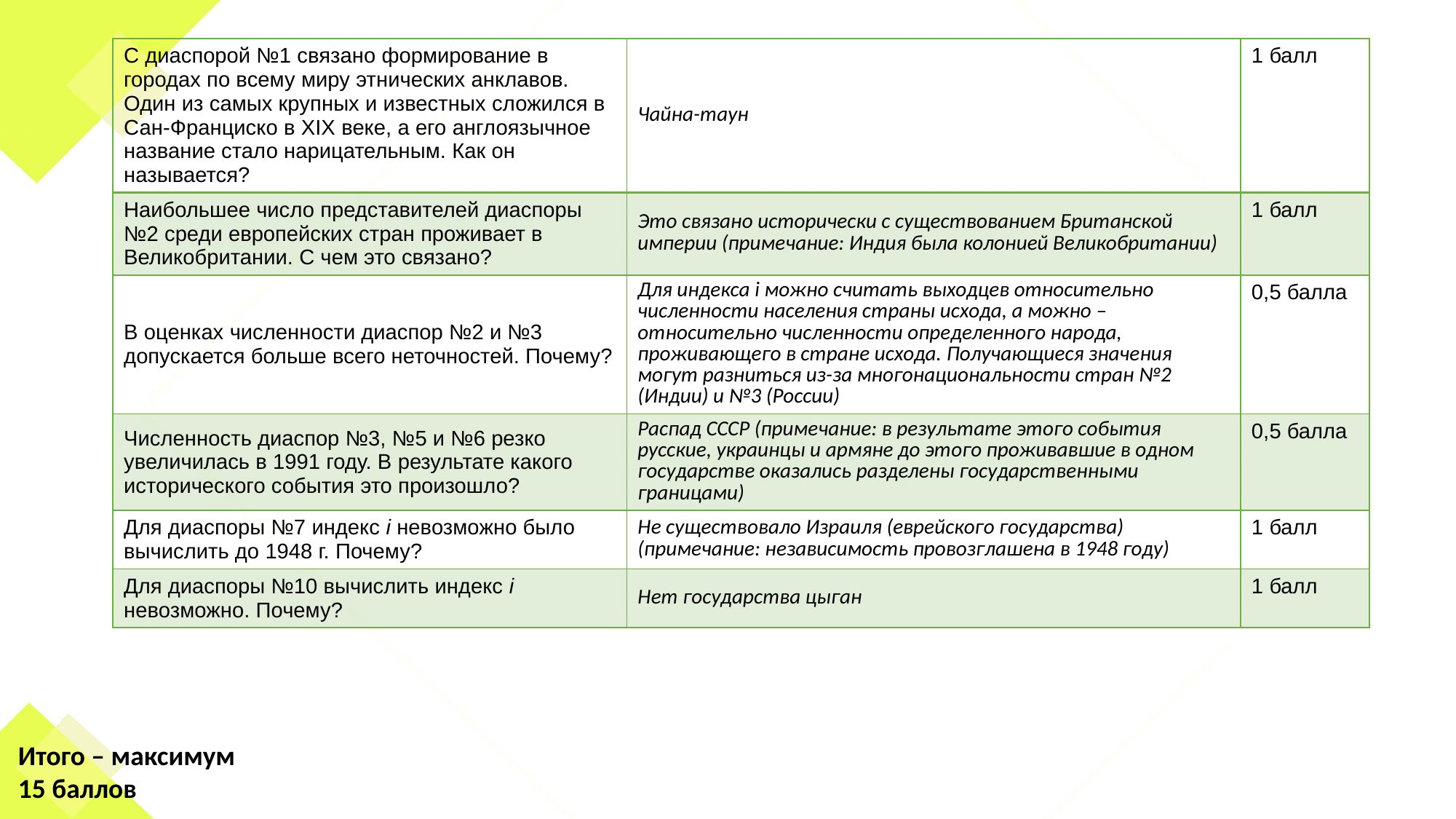

| С диаспорой №1 связано формирование в городах по всему миру этнических анклавов. Один из самых крупных и известных сложился в Сан-Франциско в XIX веке, а его англоязычное название стало нарицательным. Как он называется? | Чайна-таун | 1 балл |
| --- | --- | --- |
| Наибольшее число представителей диаспоры №2 среди европейских стран проживает в Великобритании. С чем это связано? | Это связано исторически с существованием Британской империи (примечание: Индия была колонией Великобритании) | 1 балл |
| В оценках численности диаспор №2 и №3 допускается больше всего неточностей. Почему? | Для индекса i можно считать выходцев относительно численности населения страны исхода, а можно – относительно численности определенного народа, проживающего в стране исхода. Получающиеся значения могут разниться из-за многонациональности стран №2 (Индии) и №3 (России) | 0,5 балла |
| Численность диаспор №3, №5 и №6 резко увеличилась в 1991 году. В результате какого исторического события это произошло? | Распад СССР (примечание: в результате этого события русские, украинцы и армяне до этого проживавшие в одном государстве оказались разделены государственными границами) | 0,5 балла |
| Для диаспоры №7 индекс i невозможно было вычислить до 1948 г. Почему? | Не существовало Израиля (еврейского государства) (примечание: независимость провозглашена в 1948 году) | 1 балл |
| Для диаспоры №10 вычислить индекс i невозможно. Почему? | Нет государства цыган | 1 балл |
Итого – максимум 15 баллов